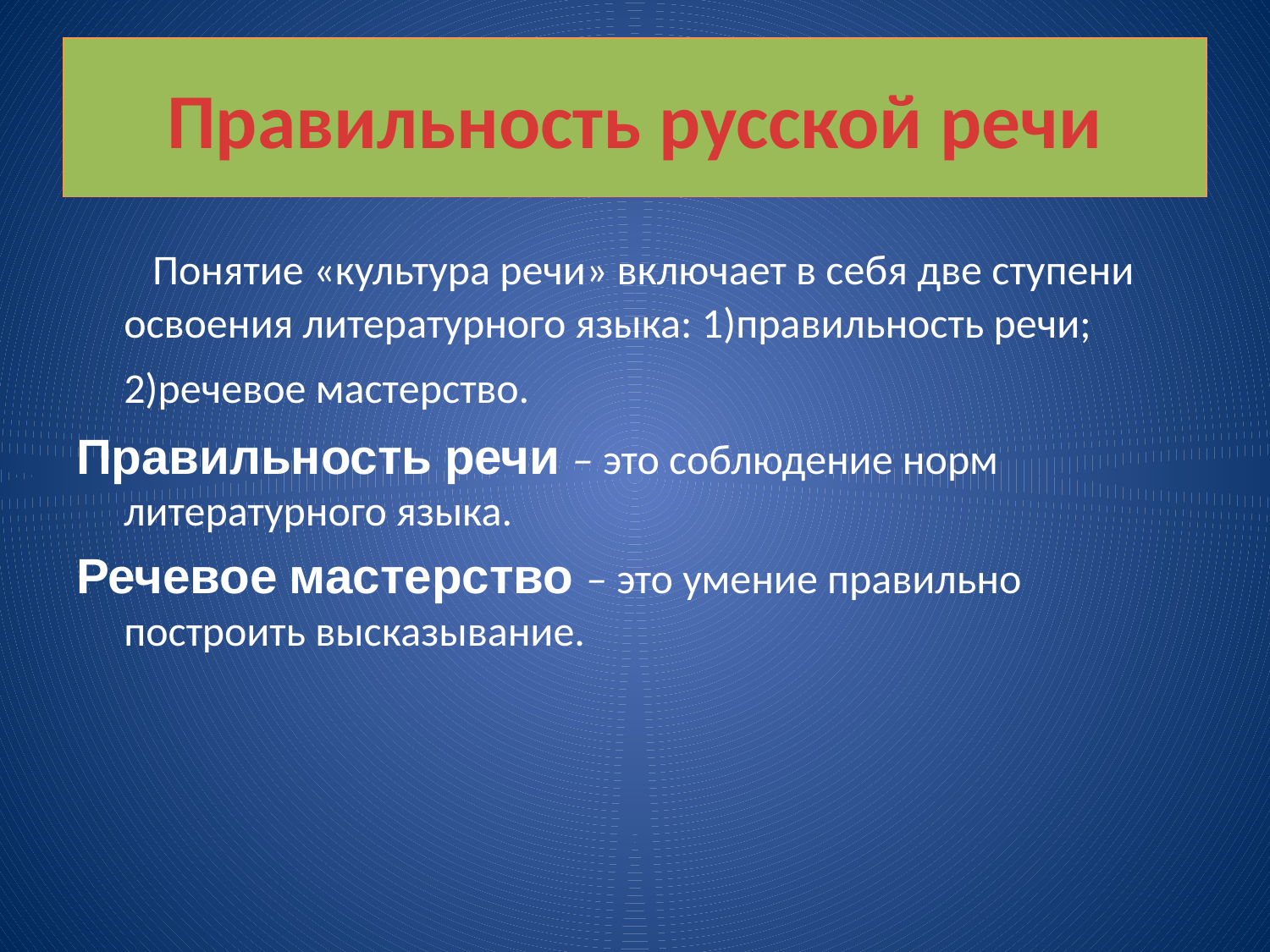

# Правильность русской речи
      Понятие «культура речи» включает в себя две ступени освоения литературного языка: 1)правильность речи; 2)речевое мастерство.
Правильность речи – это соблюдение норм литературного языка.
Речевое мастерство – это умение правильно построить высказывание.